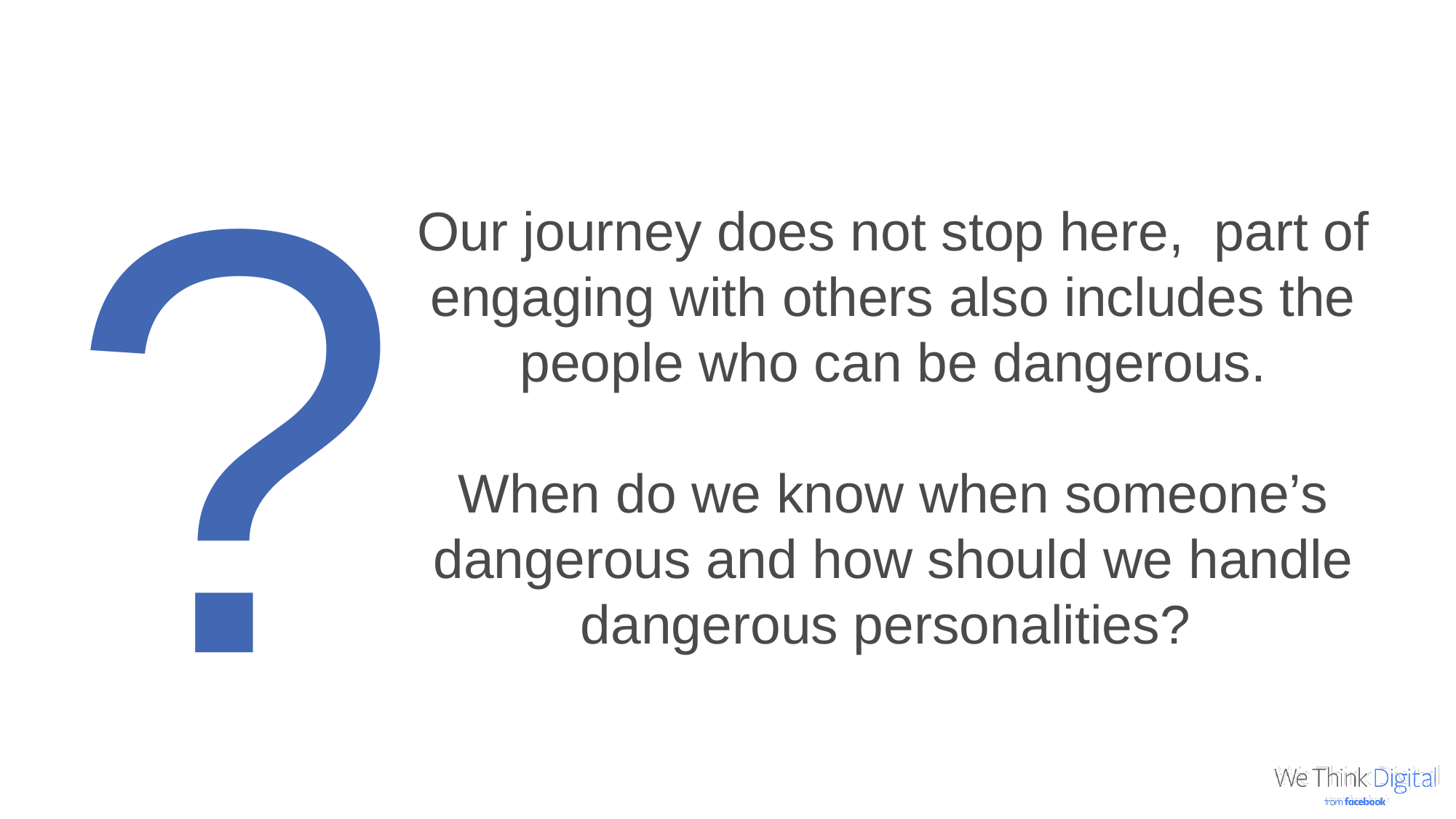

?
Our journey does not stop here,  part of engaging with others also includes the people who can be dangerous.

When do we know when someone’s dangerous and how should we handle dangerous personalities?